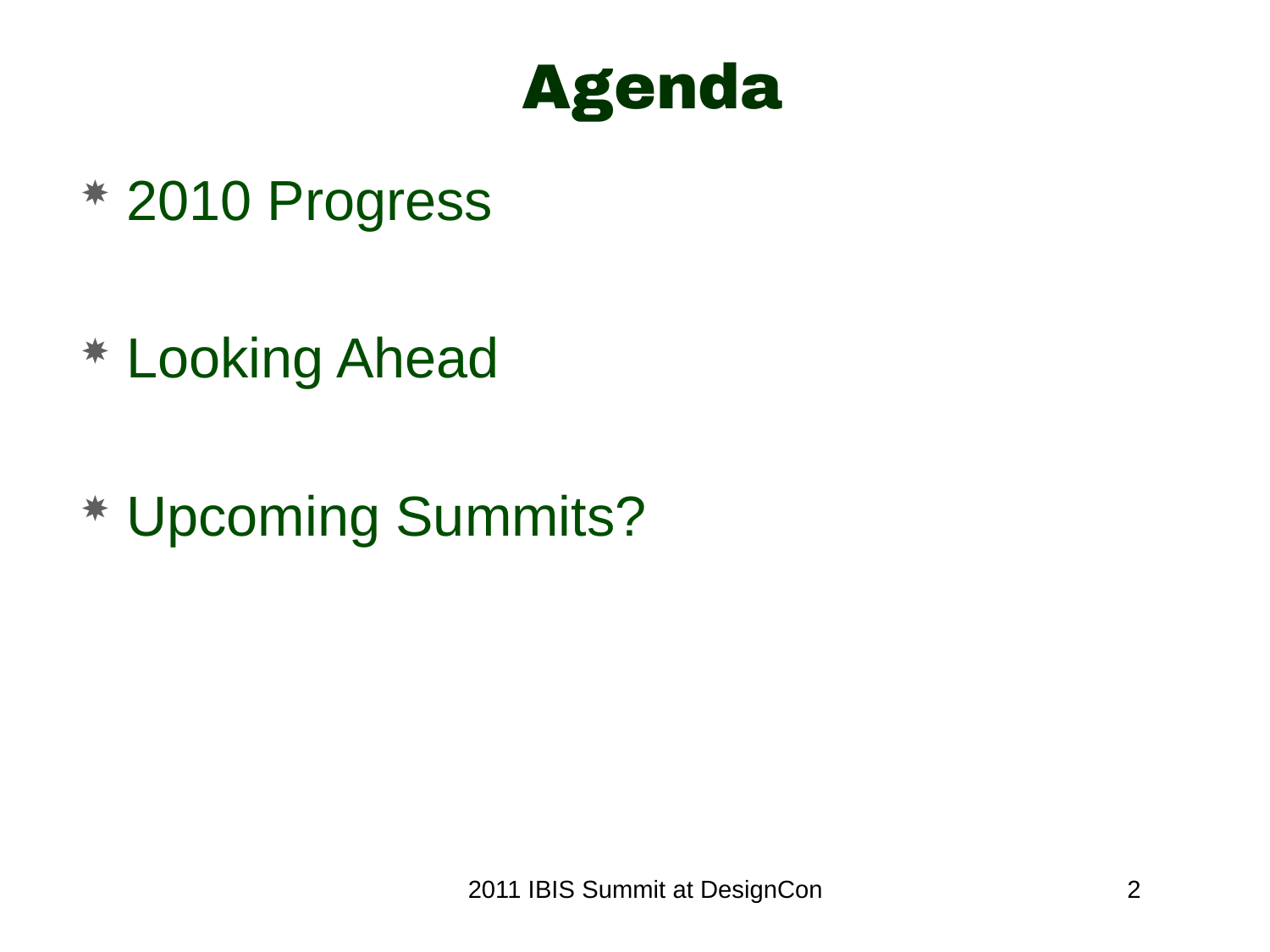

# Agenda
2010 Progress

Looking Ahead

Upcoming Summits?

2011 IBIS Summit at DesignCon

2